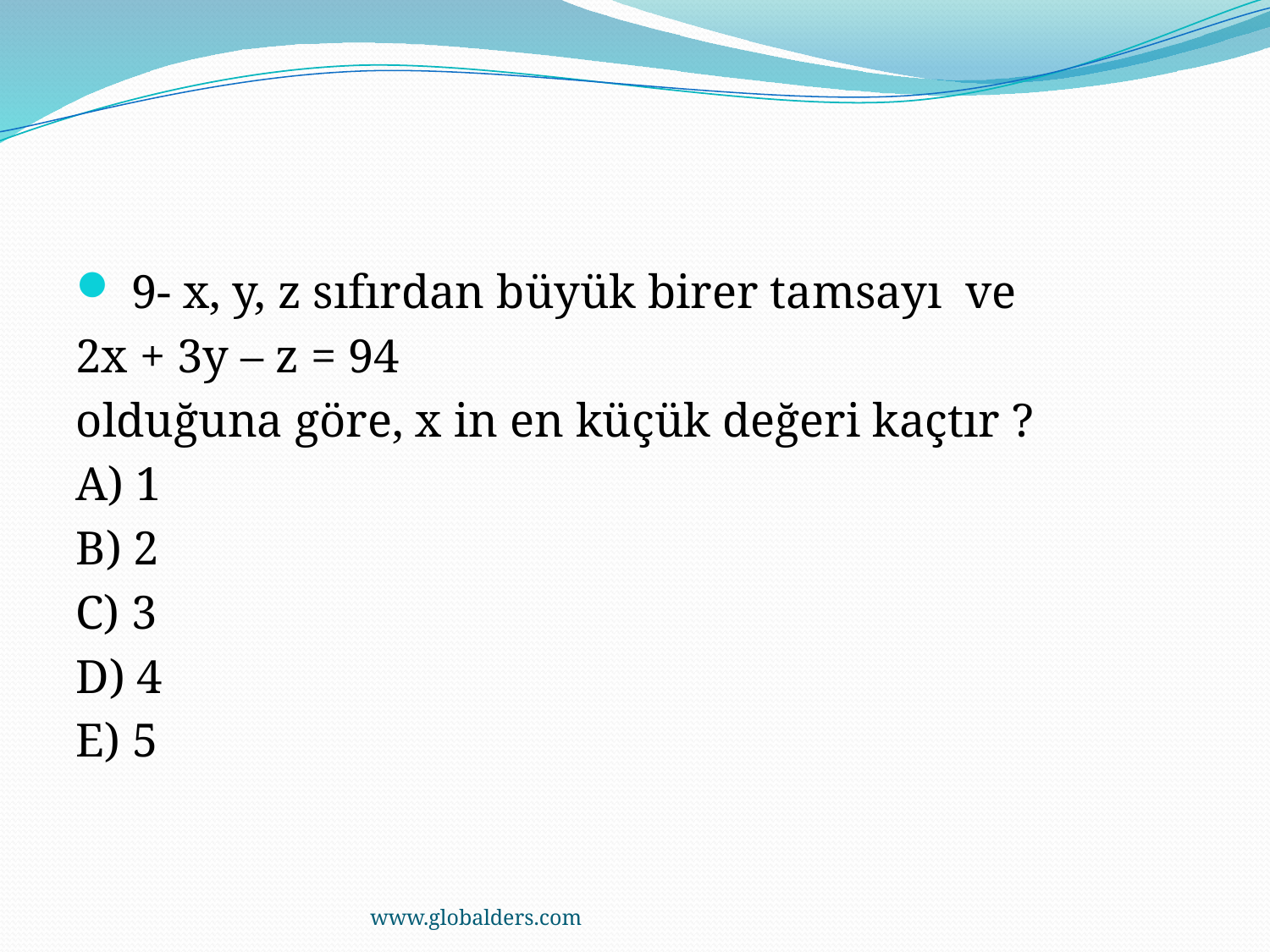

9- x, y, z sıfırdan büyük birer tamsayı  ve
2x + 3y – z = 94
olduğuna göre, x in en küçük değeri kaçtır ?
A) 1
B) 2
C) 3
D) 4
E) 5

www.globalders.com